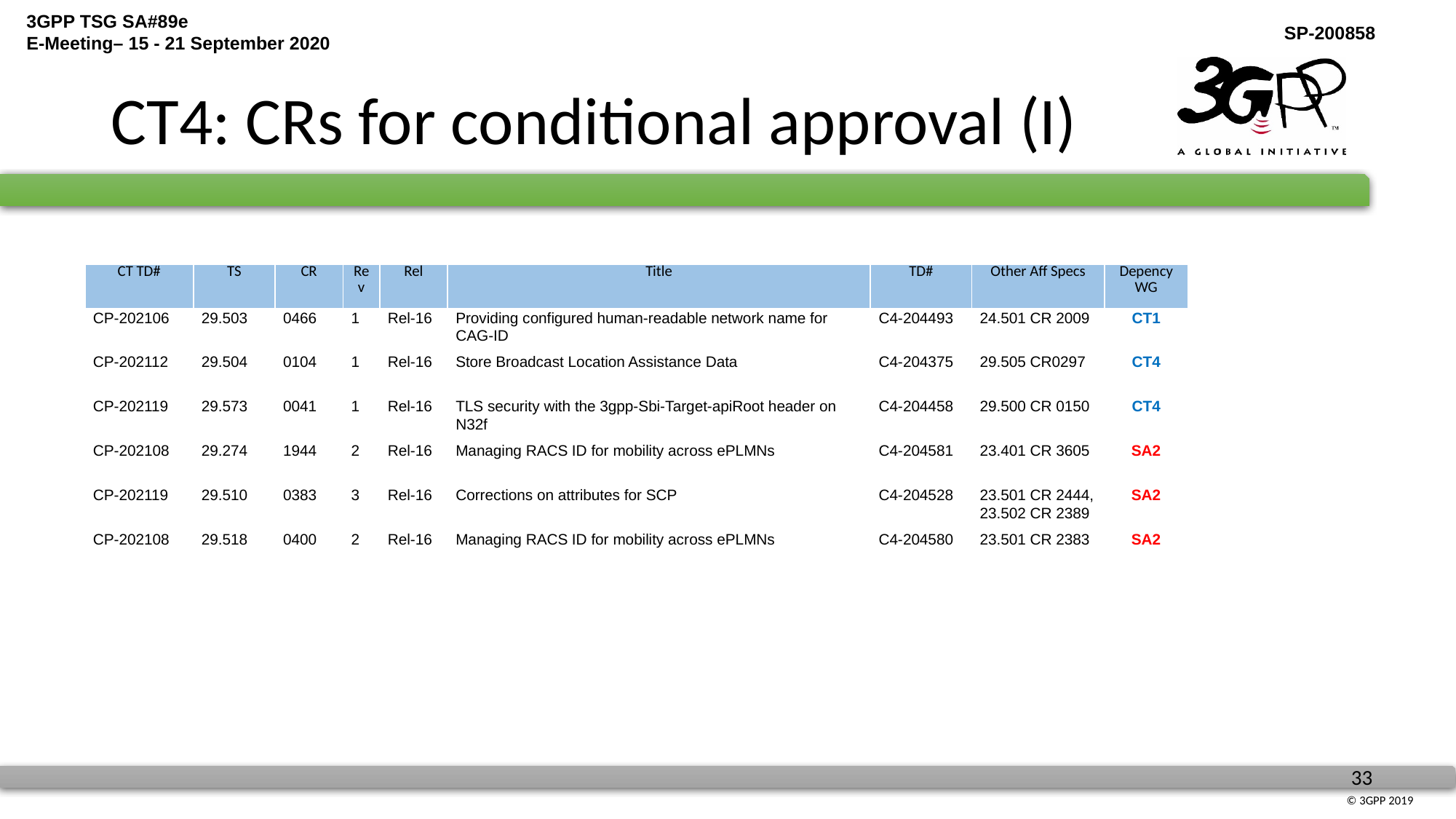

# CT4: CRs for conditional approval (I)
| CT TD# | TS | CR | Rev | Rel | Title | TD# | Other Aff Specs | Depency WG |
| --- | --- | --- | --- | --- | --- | --- | --- | --- |
| CP-202106 | 29.503 | 0466 | 1 | Rel-16 | Providing configured human-readable network name for CAG-ID | C4-204493 | 24.501 CR 2009 | CT1 |
| CP-202112 | 29.504 | 0104 | 1 | Rel-16 | Store Broadcast Location Assistance Data | C4-204375 | 29.505 CR0297 | CT4 |
| CP-202119 | 29.573 | 0041 | 1 | Rel-16 | TLS security with the 3gpp-Sbi-Target-apiRoot header on N32f | C4-204458 | 29.500 CR 0150 | CT4 |
| CP-202108 | 29.274 | 1944 | 2 | Rel-16 | Managing RACS ID for mobility across ePLMNs | C4-204581 | 23.401 CR 3605 | SA2 |
| CP-202119 | 29.510 | 0383 | 3 | Rel-16 | Corrections on attributes for SCP | C4-204528 | 23.501 CR 2444, 23.502 CR 2389 | SA2 |
| CP-202108 | 29.518 | 0400 | 2 | Rel-16 | Managing RACS ID for mobility across ePLMNs | C4-204580 | 23.501 CR 2383 | SA2 |